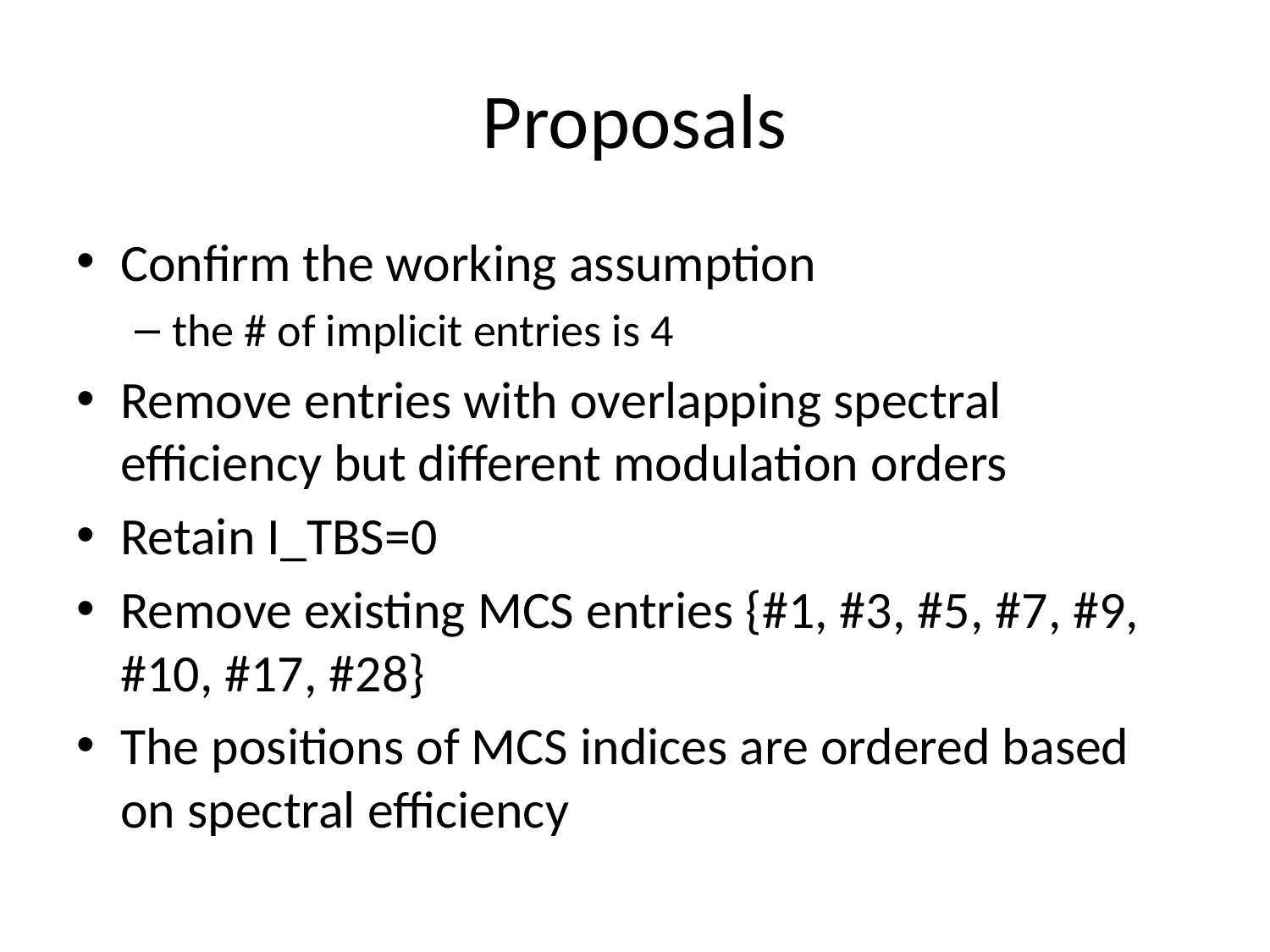

# Proposals
Confirm the working assumption
the # of implicit entries is 4
Remove entries with overlapping spectral efficiency but different modulation orders
Retain I_TBS=0
Remove existing MCS entries {#1, #3, #5, #7, #9, #10, #17, #28}
The positions of MCS indices are ordered based on spectral efficiency